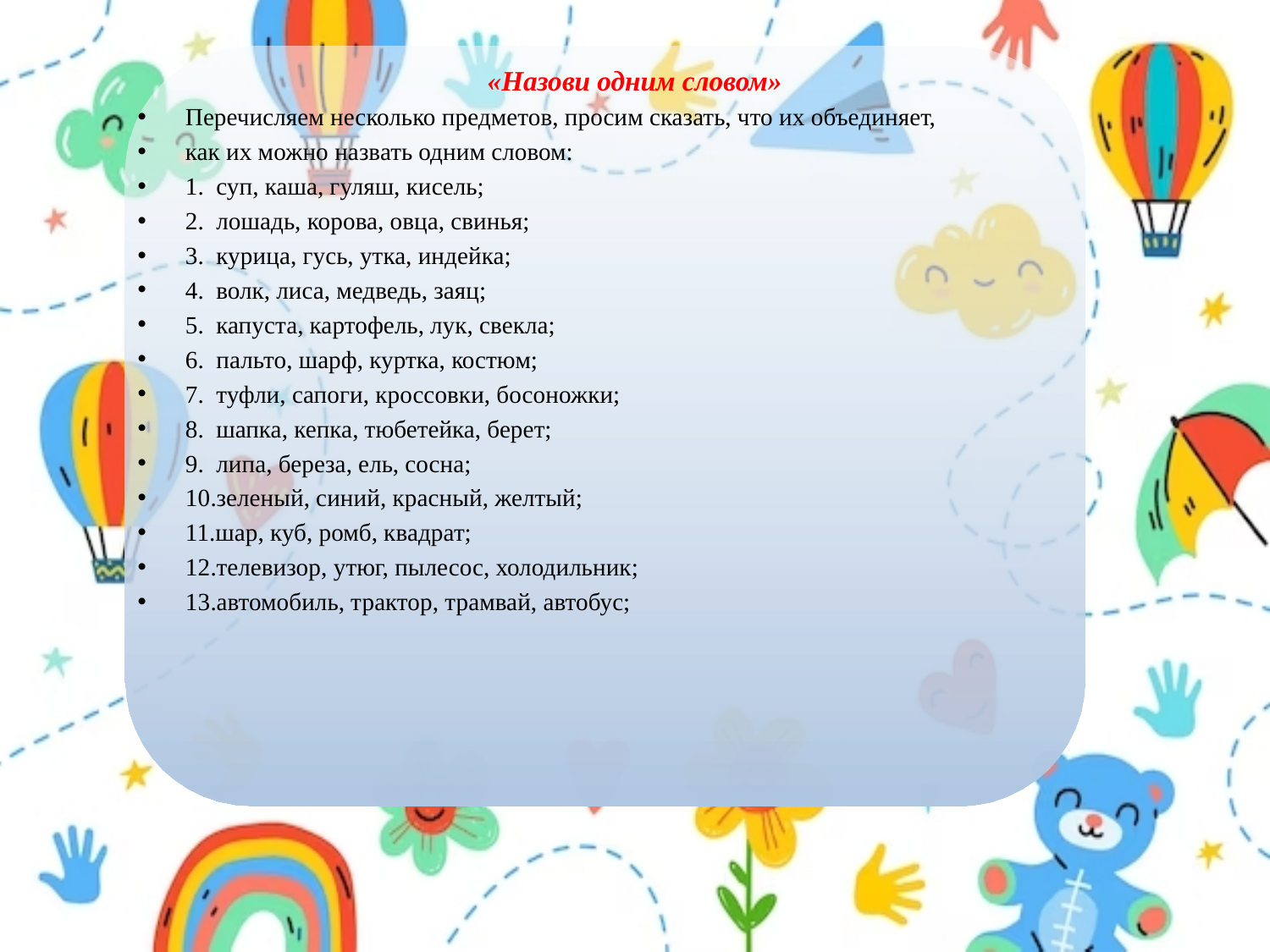

«Назови одним словом»
Перечисляем несколько предметов, просим сказать, что их объединяет,
как их можно назвать одним словом:
1.  суп, каша, гуляш, кисель;
2.  лошадь, корова, овца, свинья;
3.  курица, гусь, утка, индейка;
4.  волк, лиса, медведь, заяц;
5.  капуста, картофель, лук, свекла;
6.  пальто, шарф, куртка, костюм;
7.  туфли, сапоги, кроссовки, босоножки;
8.  шапка, кепка, тюбетейка, берет;
9.  липа, береза, ель, сосна;
10.зеленый, синий, красный, желтый;
11.шар, куб, ромб, квадрат;
12.телевизор, утюг, пылесос, холодильник;
13.автомобиль, трактор, трамвай, автобус;